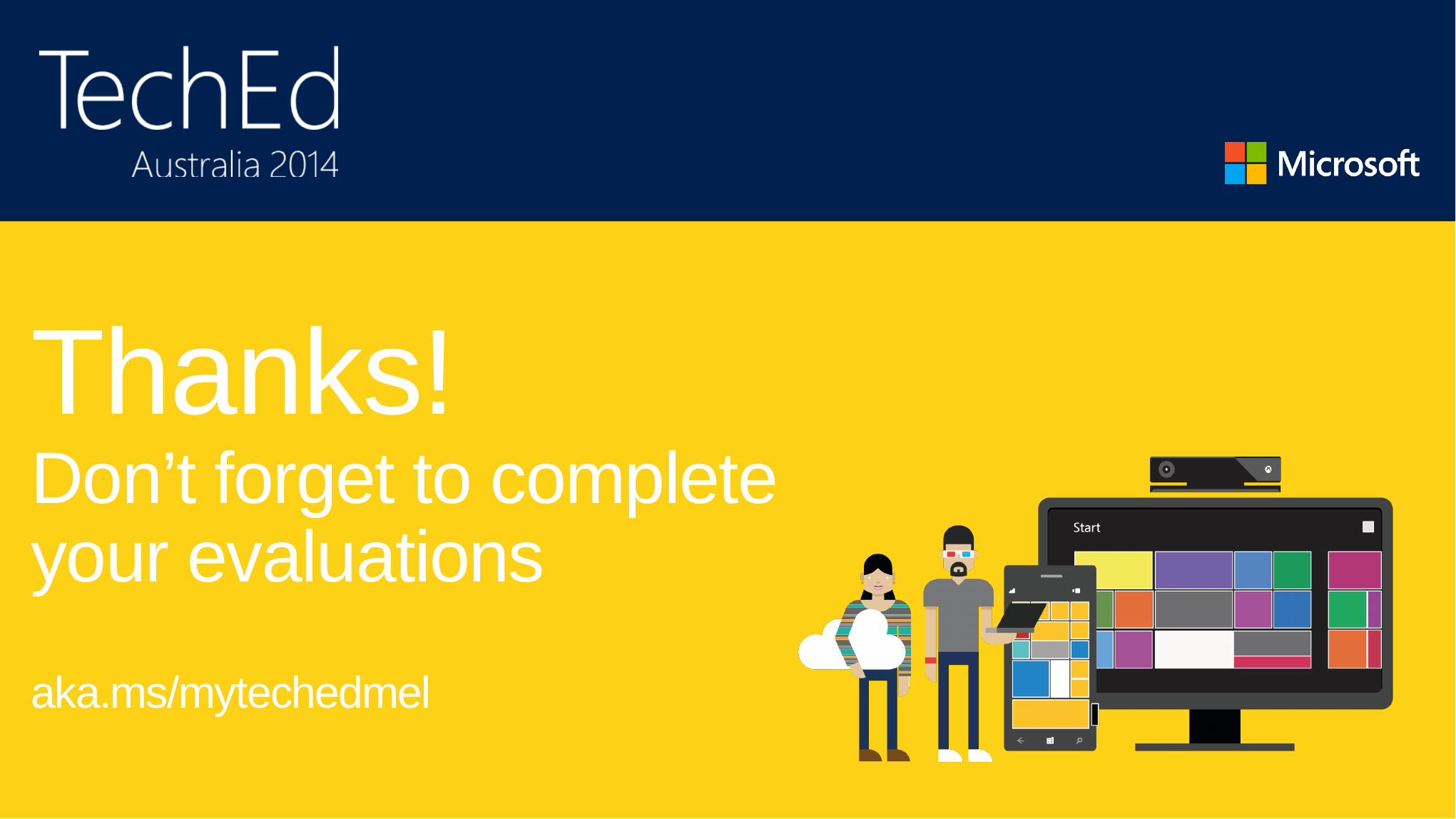

Thanks!
Don’t forget to complete your evaluations
aka.ms/mytechedmel